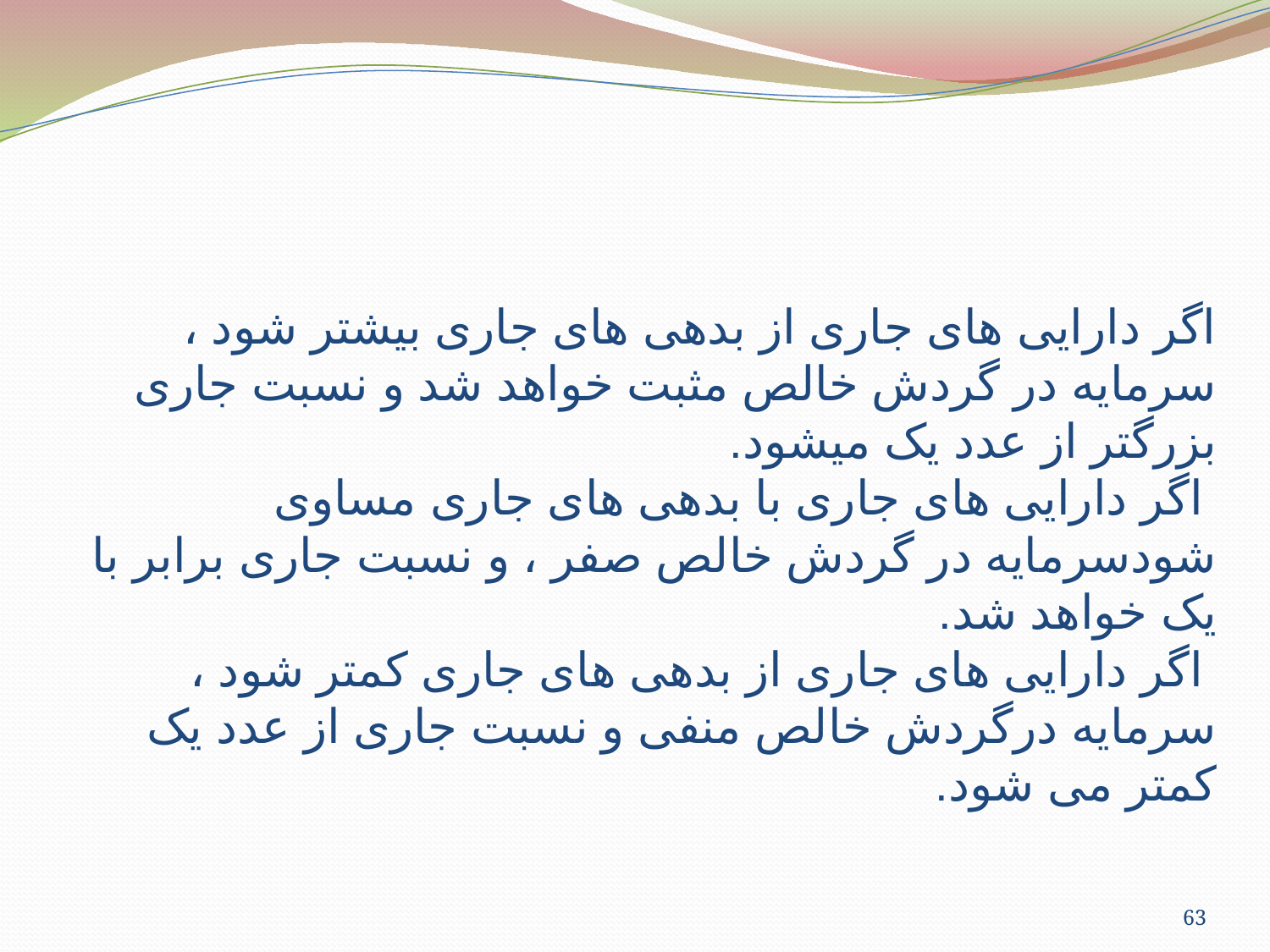

# اگر دارایی های جاری از بدهی های جاری بیشتر شود ، سرمایه در گردش خالص مثبت خواهد شد و نسبت جاری بزرگتر از عدد یک میشود. اگر دارایی های جاری با بدهی های جاری مساوی شودسرمایه در گردش خالص صفر ، و نسبت جاری برابر با یک خواهد شد. اگر دارایی های جاری از بدهی های جاری کمتر شود ، سرمایه درگردش خالص منفی و نسبت جاری از عدد یک کمتر می شود.
63